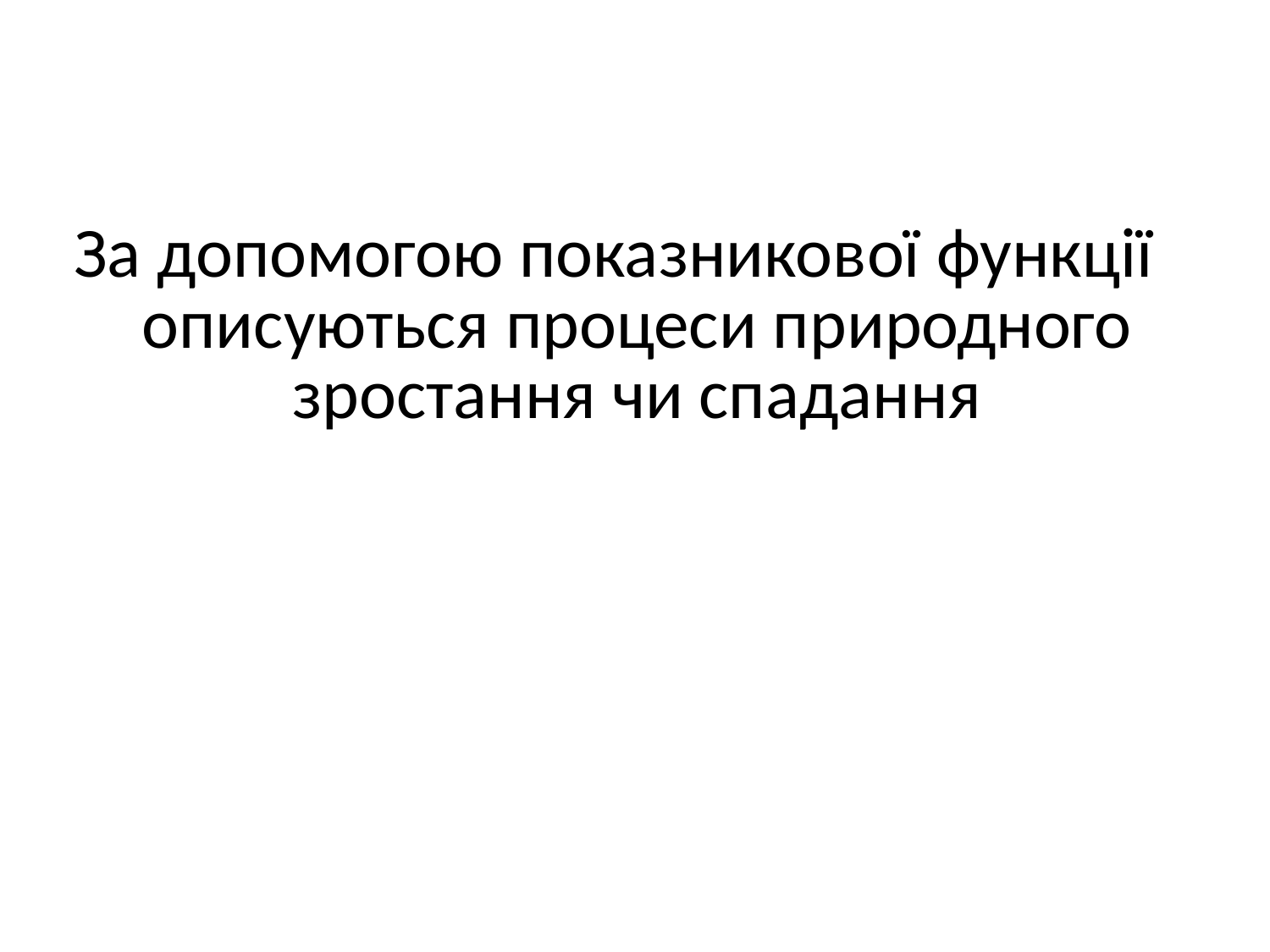

За допомогою показникової функції описуються процеси природного зростання чи спадання